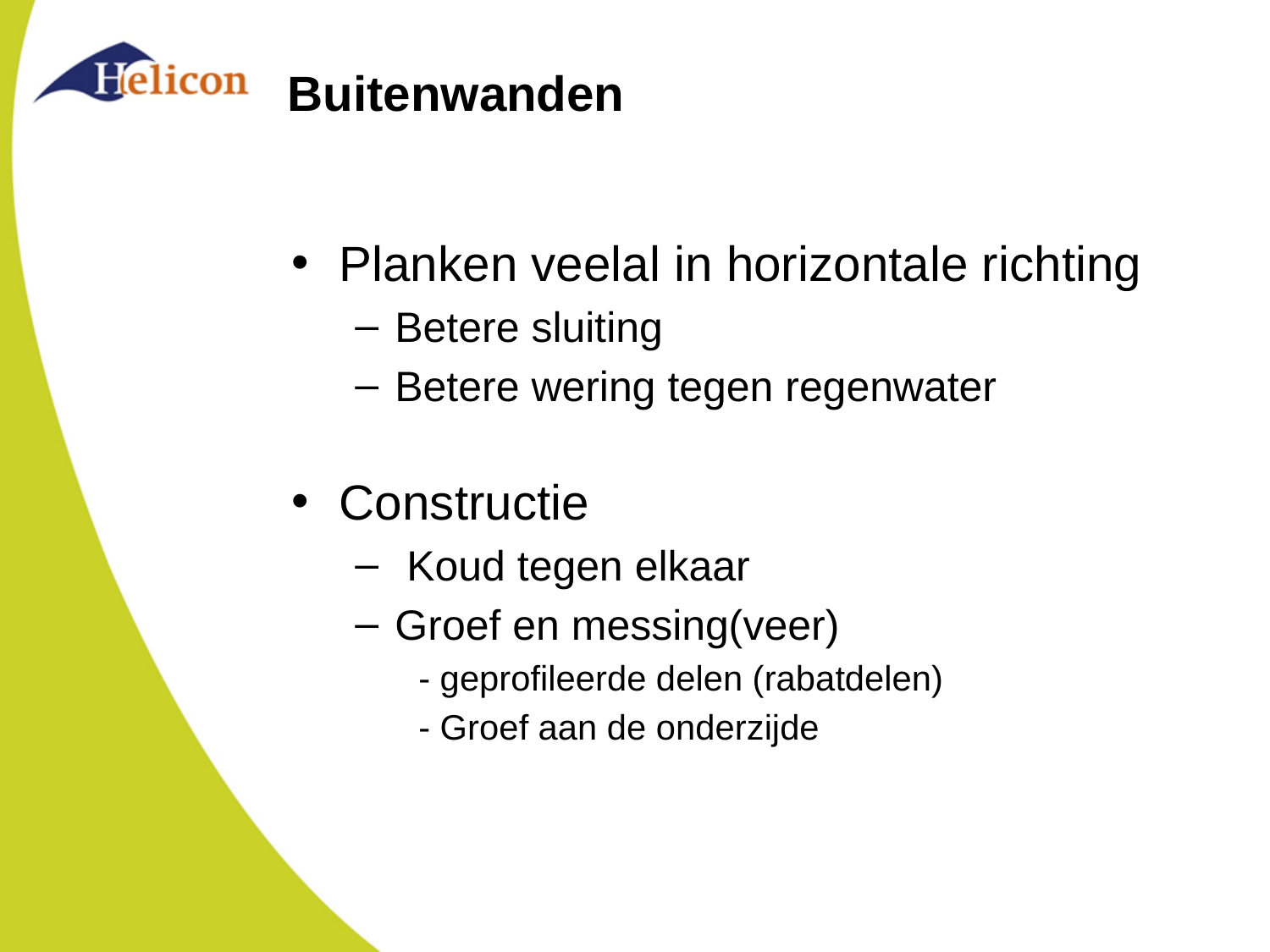

# Buitenwanden
Planken veelal in horizontale richting
Betere sluiting
Betere wering tegen regenwater
Constructie
 Koud tegen elkaar
Groef en messing(veer)
- geprofileerde delen (rabatdelen)
- Groef aan de onderzijde